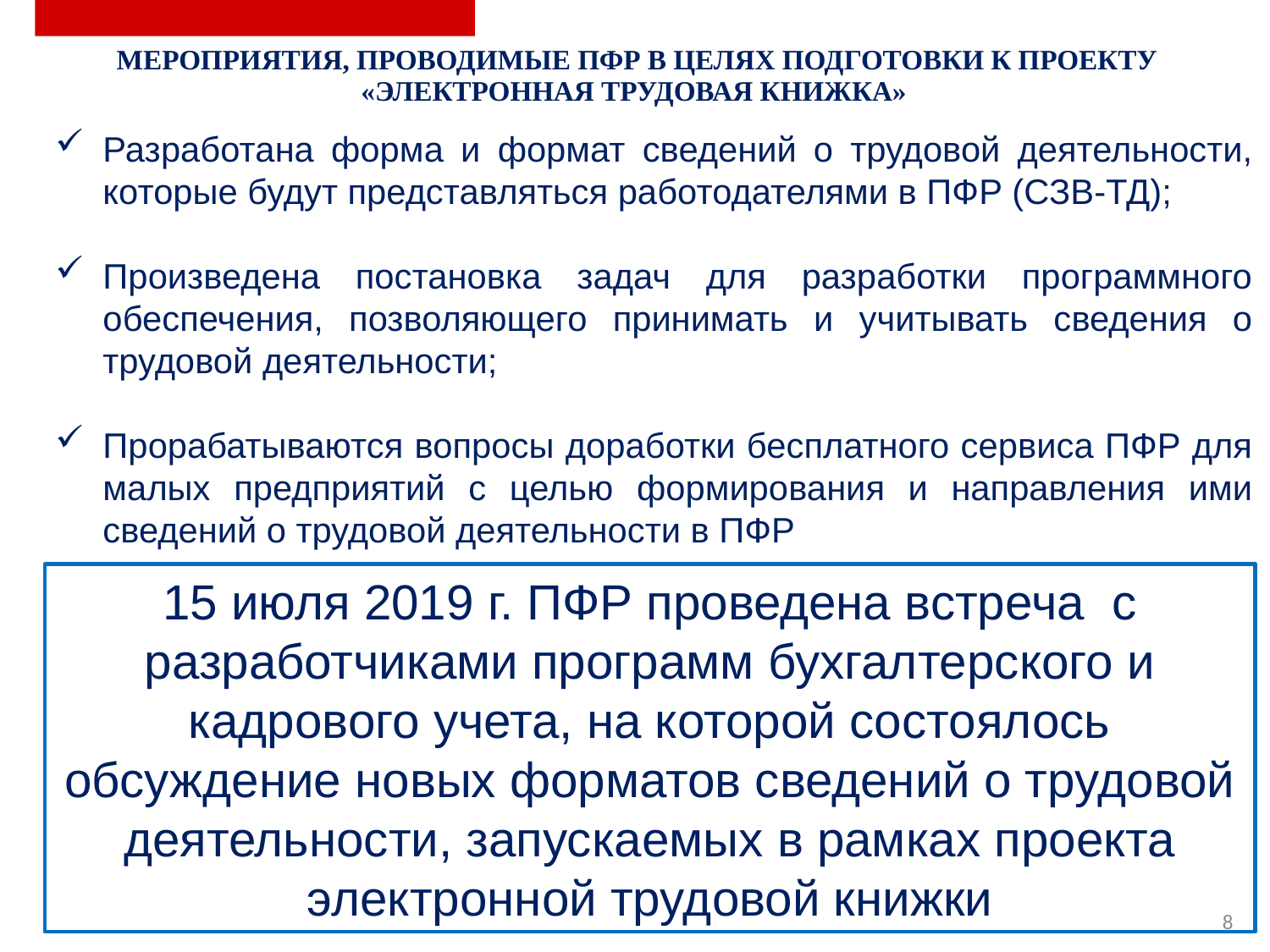

| МЕРОПРИЯТИЯ, ПРОВОДИМЫЕ ПФР В ЦЕЛЯХ ПОДГОТОВКИ К ПРОЕКТУ «ЭЛЕКТРОННАЯ ТРУДОВАЯ КНИЖКА» |
| --- |
Разработана форма и формат сведений о трудовой деятельности, которые будут представляться работодателями в ПФР (СЗВ-ТД);

Произведена постановка задач для разработки программного обеспечения, позволяющего принимать и учитывать сведения о трудовой деятельности;

Прорабатываются вопросы доработки бесплатного сервиса ПФР для малых предприятий с целью формирования и направления ими сведений о трудовой деятельности в ПФР
15 июля 2019 г. ПФР проведена встреча  с разработчиками программ бухгалтерского и кадрового учета, на которой состоялось обсуждение новых форматов сведений о трудовой деятельности, запускаемых в рамках проекта электронной трудовой книжки
8